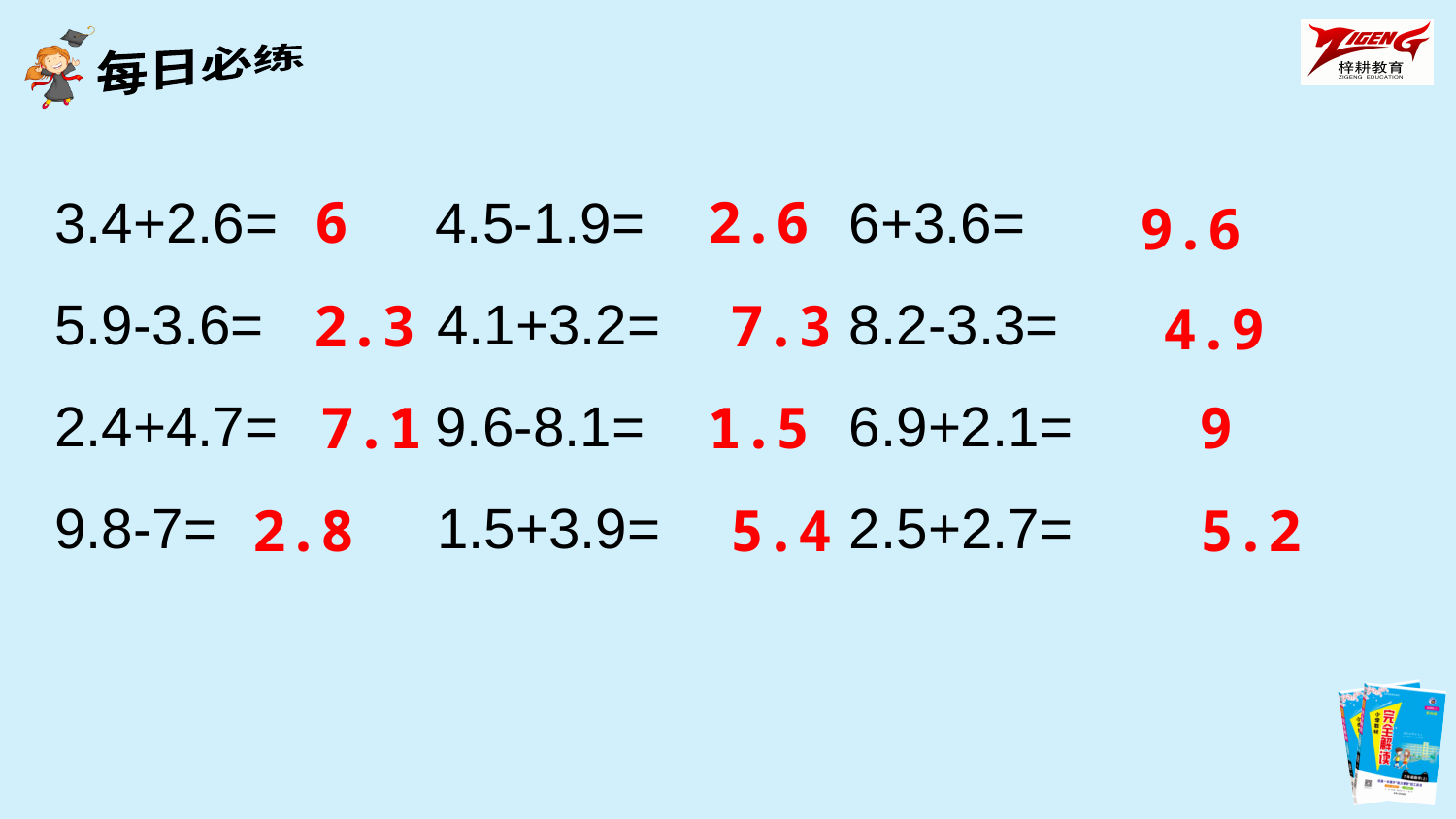

3.4+2.6=          4.5-1.9=             6+3.6=
5.9-3.6=           4.1+3.2=            8.2-3.3=
2.4+4.7=          9.6-8.1=             6.9+2.1=
9.8-7=              1.5+3.9=            2.5+2.7=
6
2.6
9.6
7.3
2.3
4.9
1.5
7.1
9
5.4
2.8
5.2